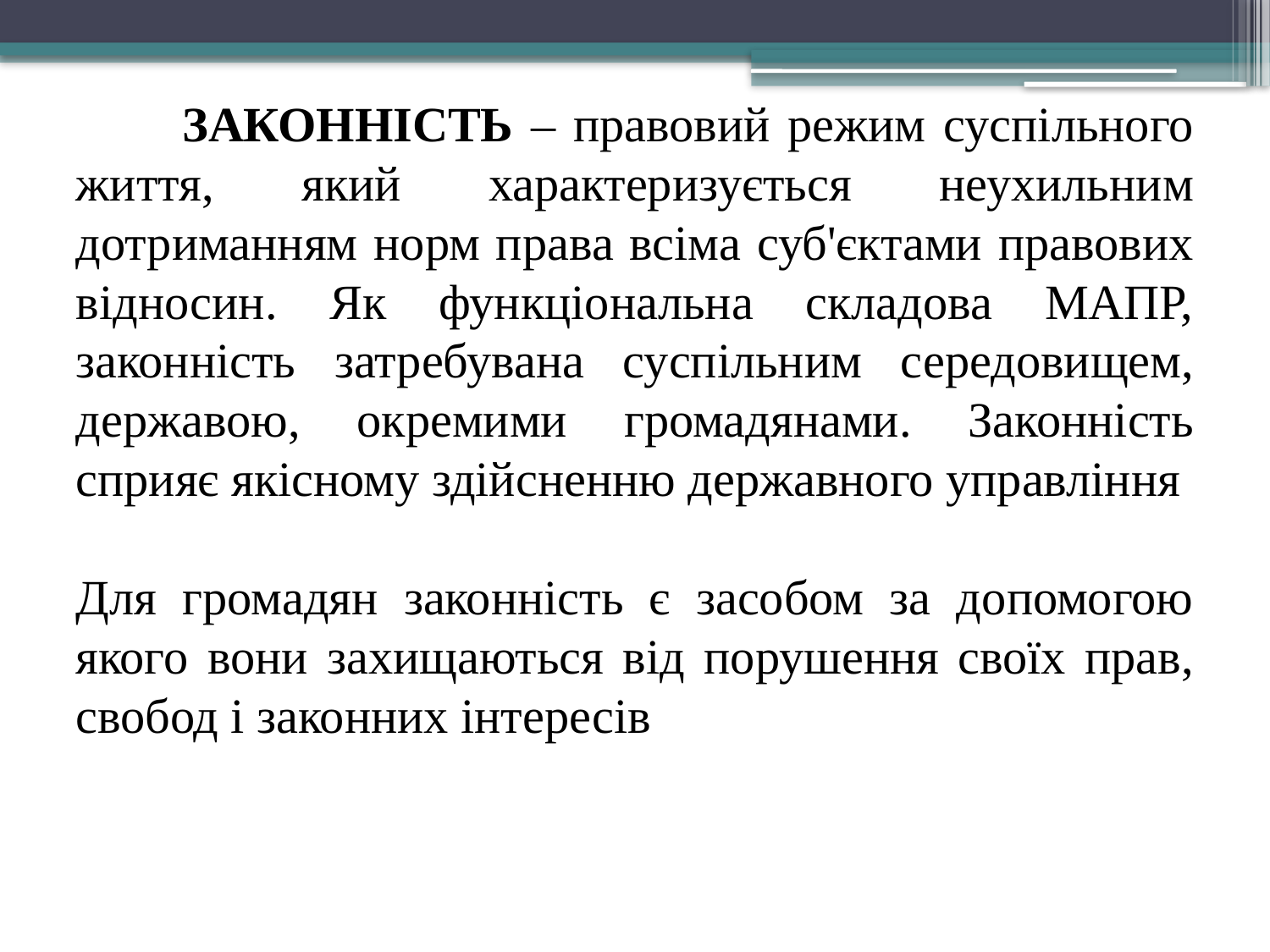

ЗАКОННІСТЬ – правовий режим суспільного життя, який характеризується неухильним дотриманням норм права всіма суб'єктами правових відносин. Як функціональна складова МАПР, законність затребувана суспільним середовищем, державою, окремими громадянами. Законність сприяє якісному здійсненню державного управління

Для громадян законність є засобом за допомогою якого вони захищаються від порушення своїх прав, свобод і законних інтересів